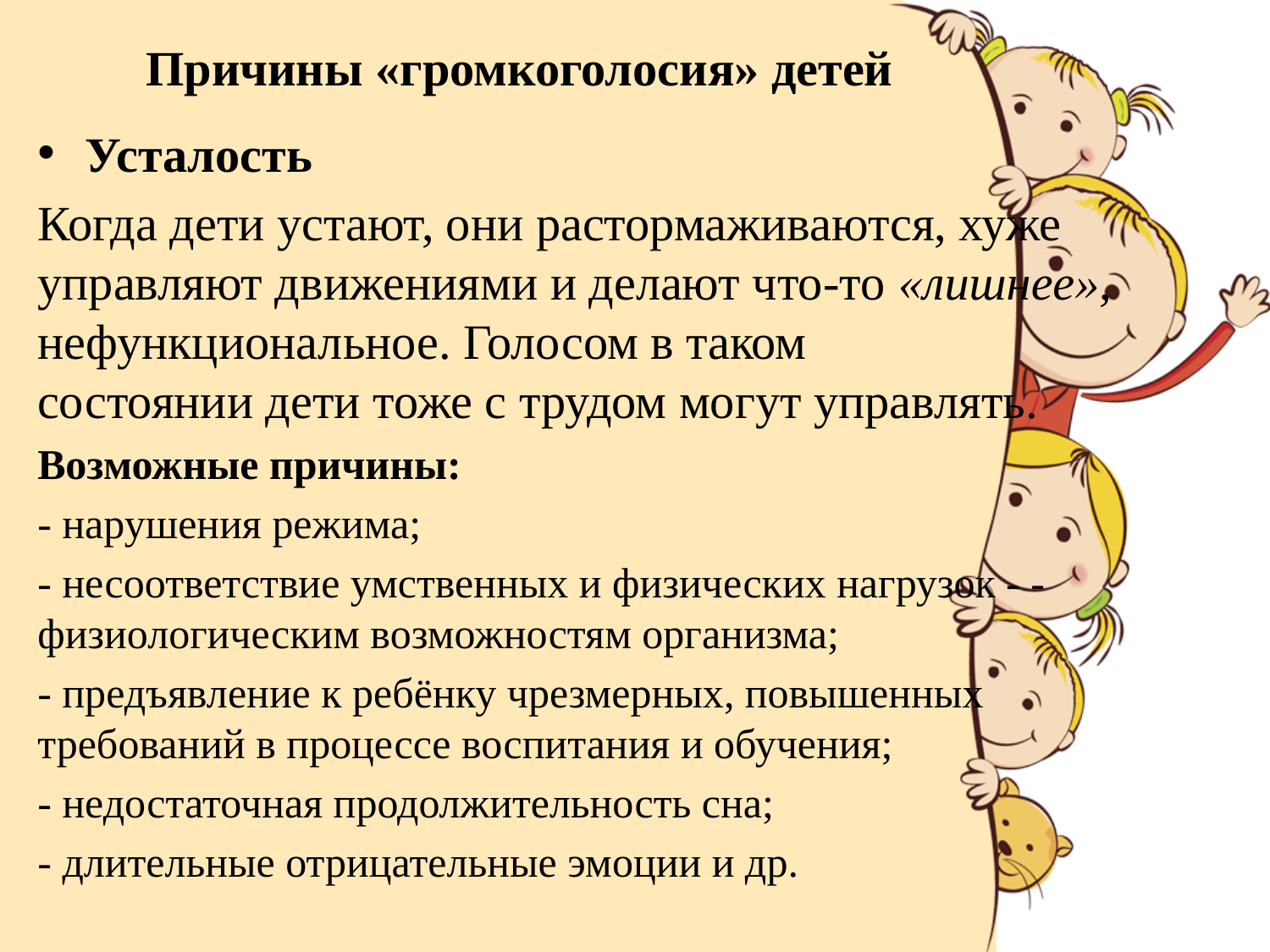

# Причины «громкоголосия» детей
Усталость
Когда дети устают, они растормаживаются, хуже управляют движениями и делают что-то «лишнее», нефункциональное. Голосом в таком состоянии дети тоже с трудом могут управлять.
Возможные причины:
- нарушения режима;
- несоответствие умственных и физических нагрузок - -физиологическим возможностям организма;
- предъявление к ребёнку чрезмерных, повышенных требований в процессе воспитания и обучения;
- недостаточная продолжительность сна;
- длительные отрицательные эмоции и др.